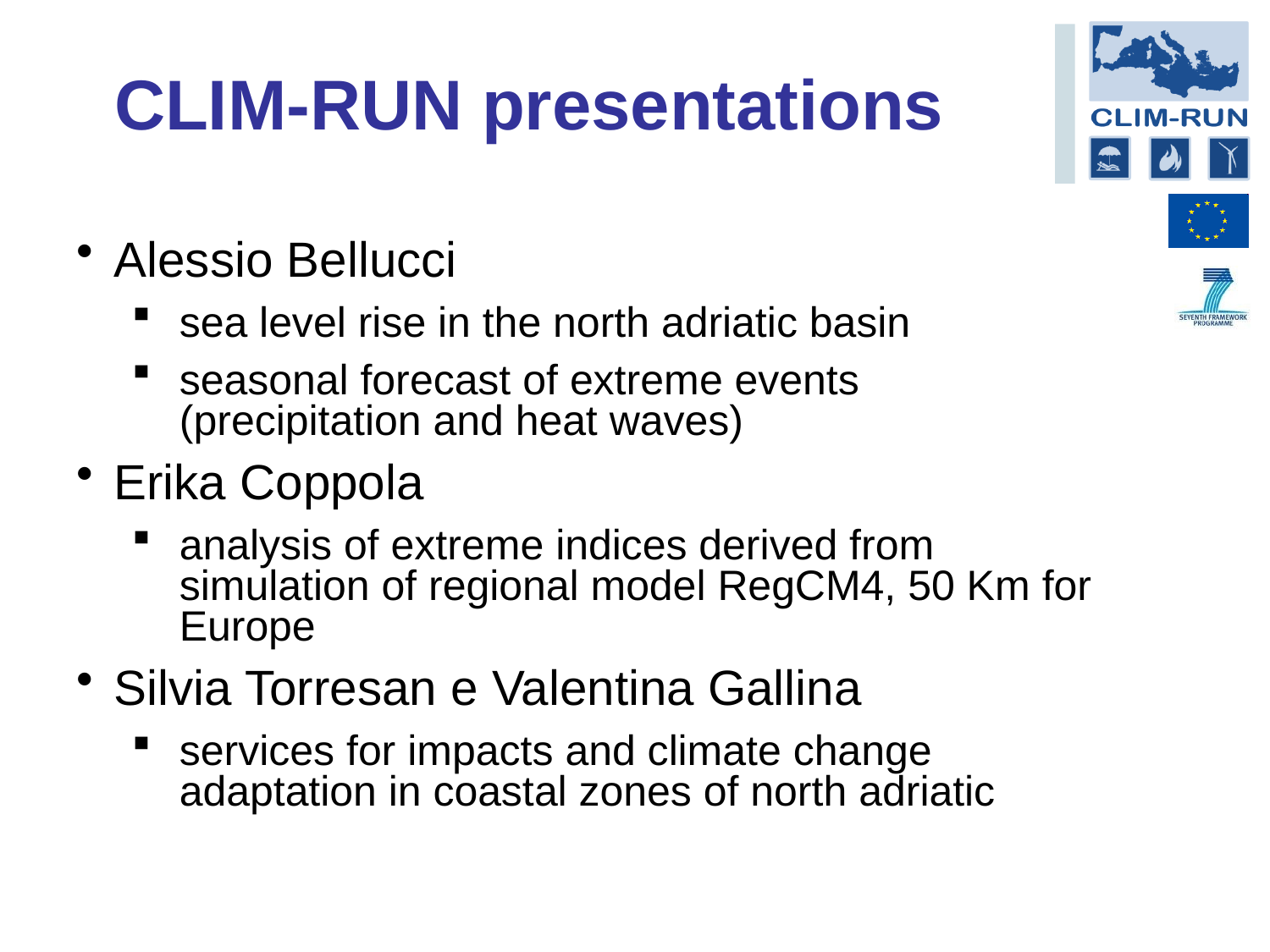

CLIM-RUN presentations
Alessio Bellucci
sea level rise in the north adriatic basin
seasonal forecast of extreme events (precipitation and heat waves)
Erika Coppola
analysis of extreme indices derived from simulation of regional model RegCM4, 50 Km for Europe
Silvia Torresan e Valentina Gallina
services for impacts and climate change adaptation in coastal zones of north adriatic